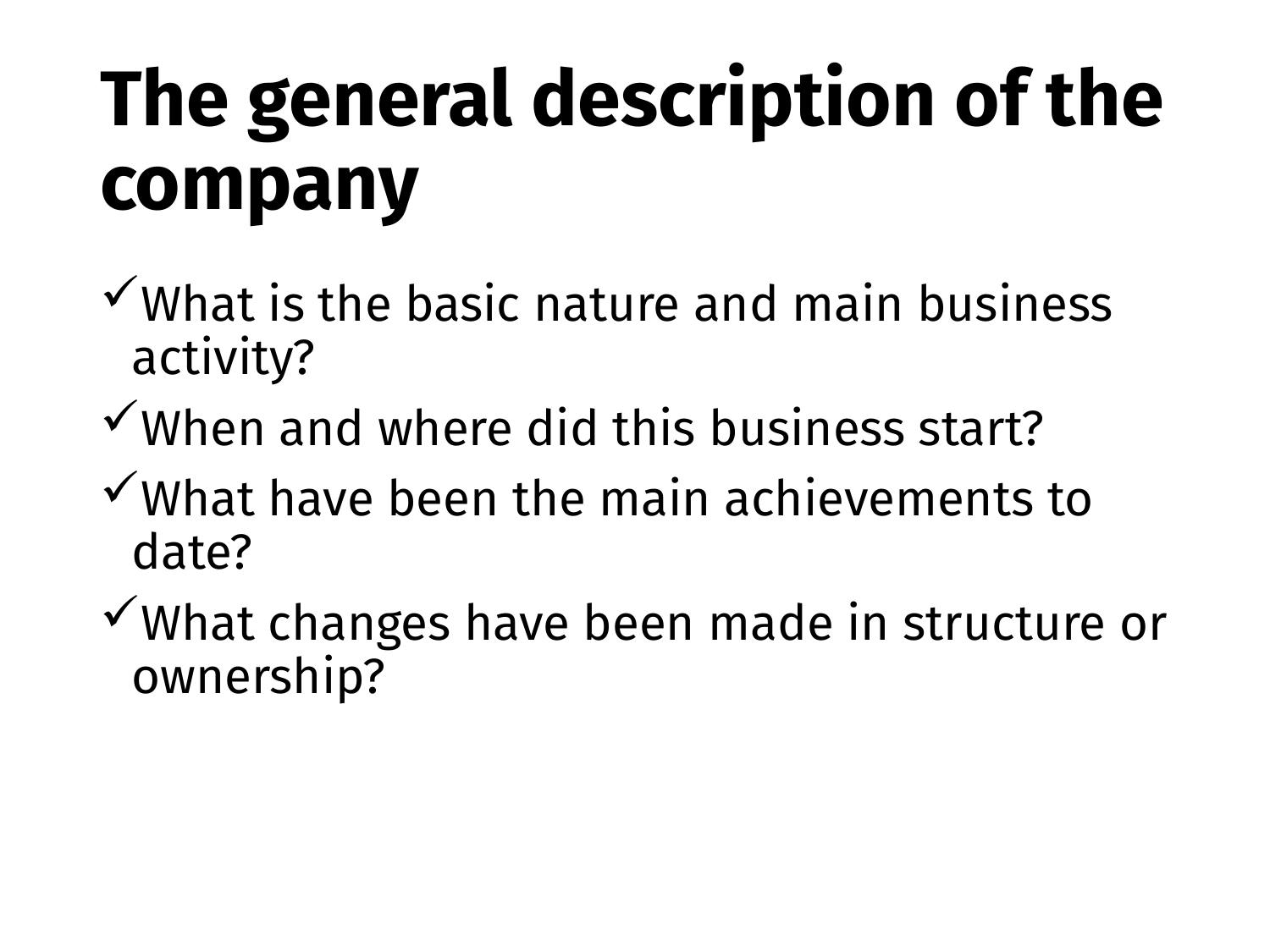

# The general description of the company
What is the basic nature and main business activity?
When and where did this business start?
What have been the main achievements to date?
What changes have been made in structure or ownership?